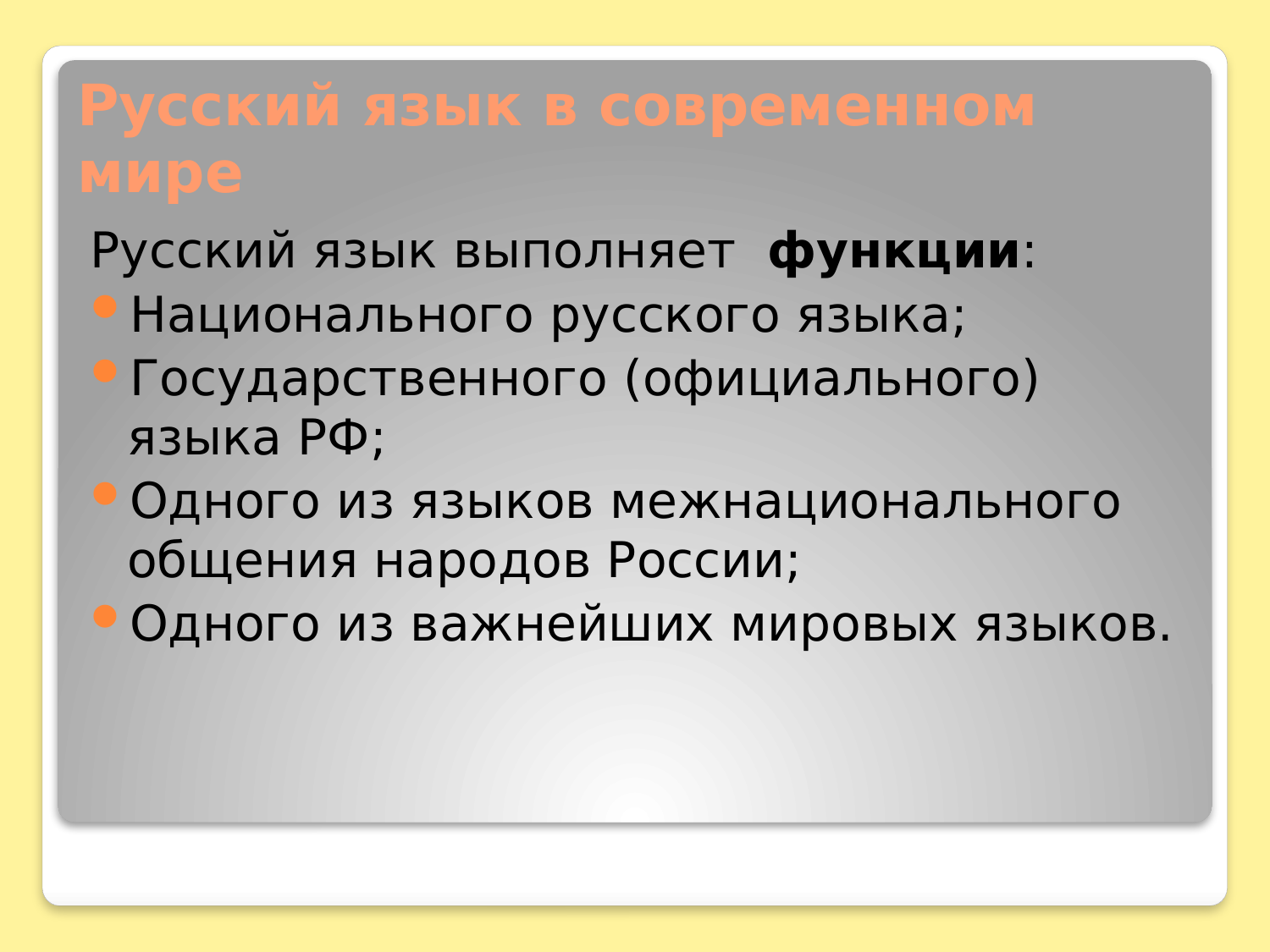

# Русский язык в современном мире
Русский язык выполняет  функции:
Национального русского языка;
Государственного (официального) языка РФ;
Одного из языков межнационального общения народов России;
Одного из важнейших мировых языков.